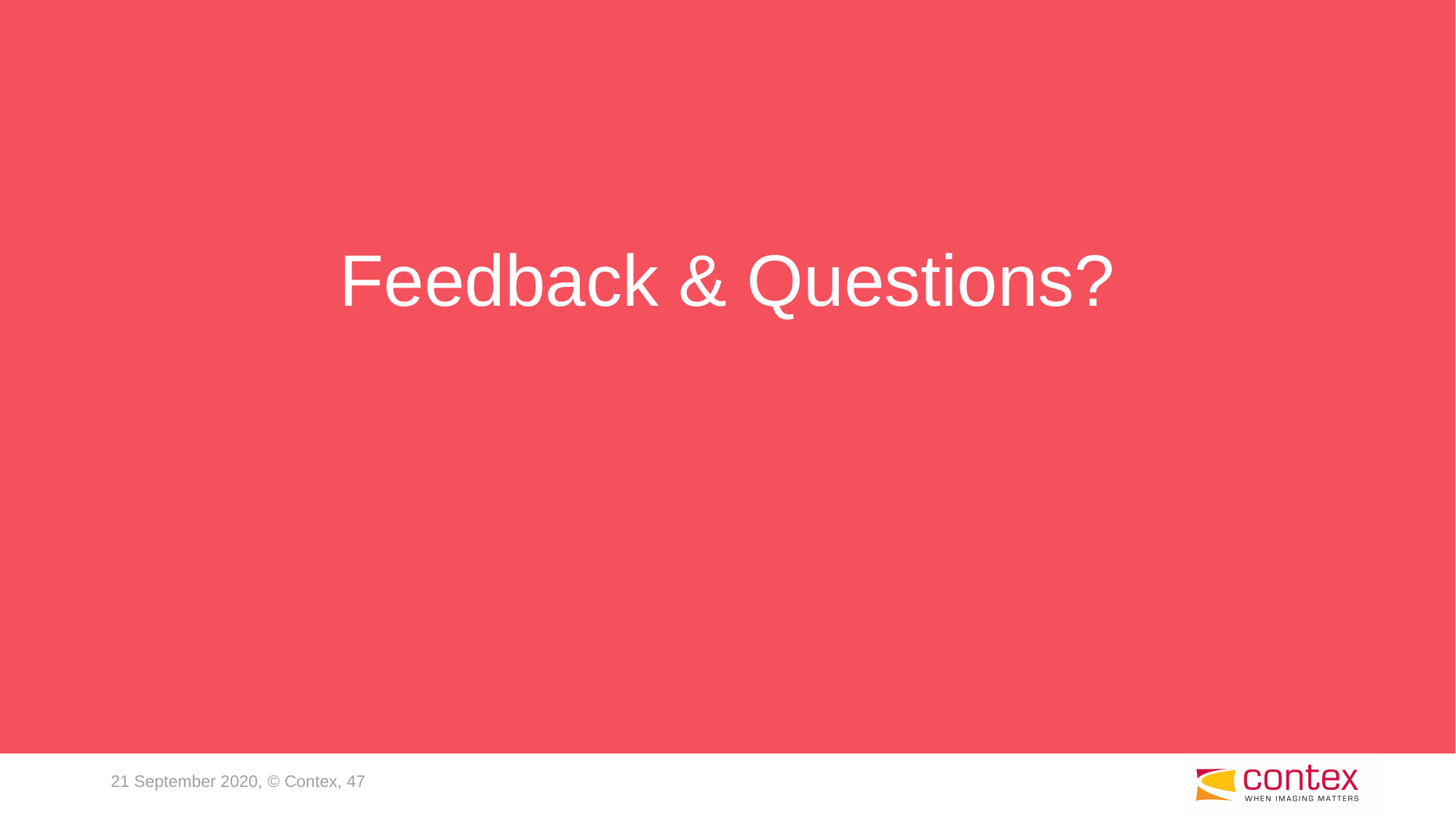

Feedback & Questions?
21 September 2020, © Contex, 47